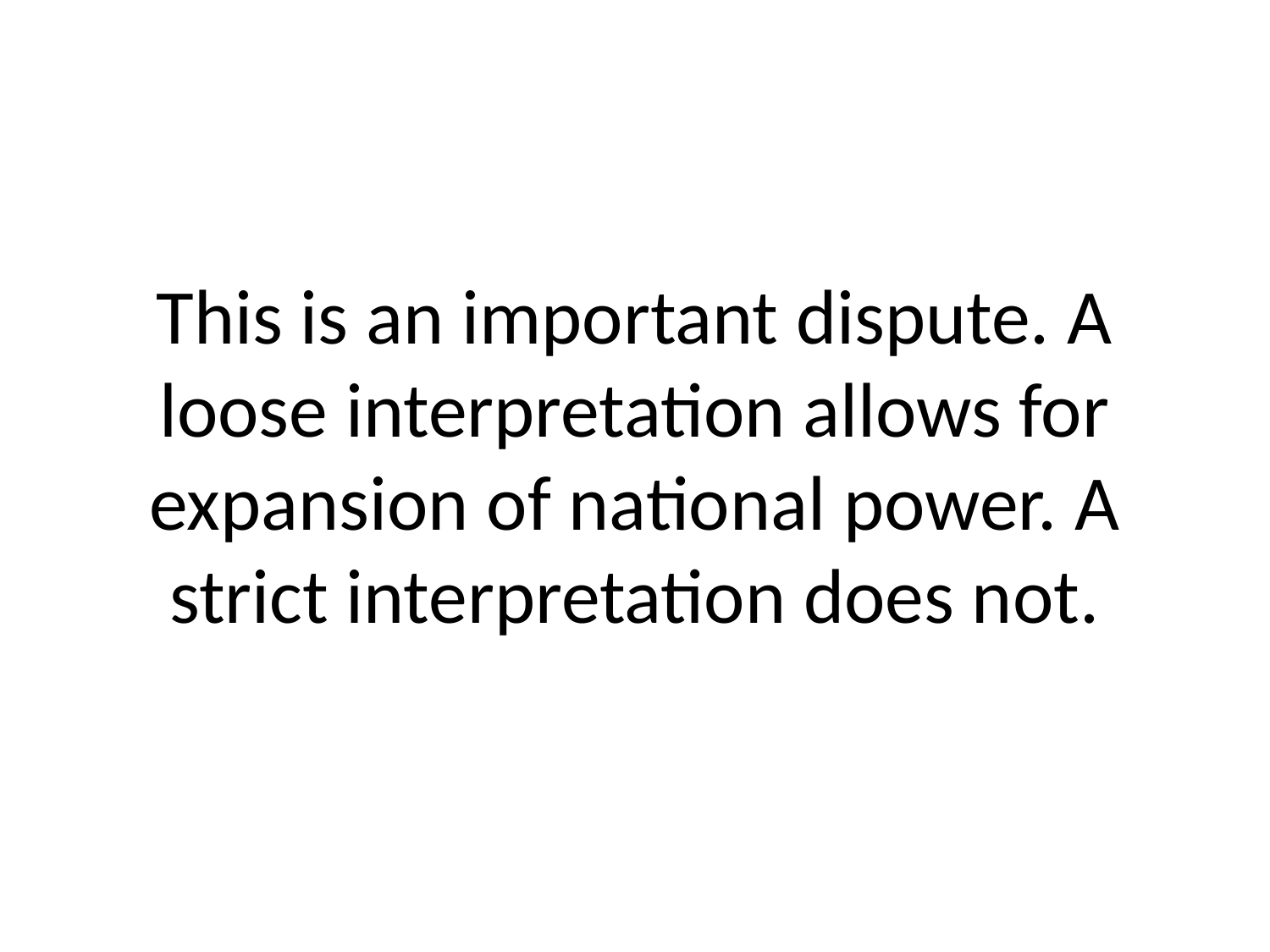

# This is an important dispute. A loose interpretation allows for expansion of national power. A strict interpretation does not.